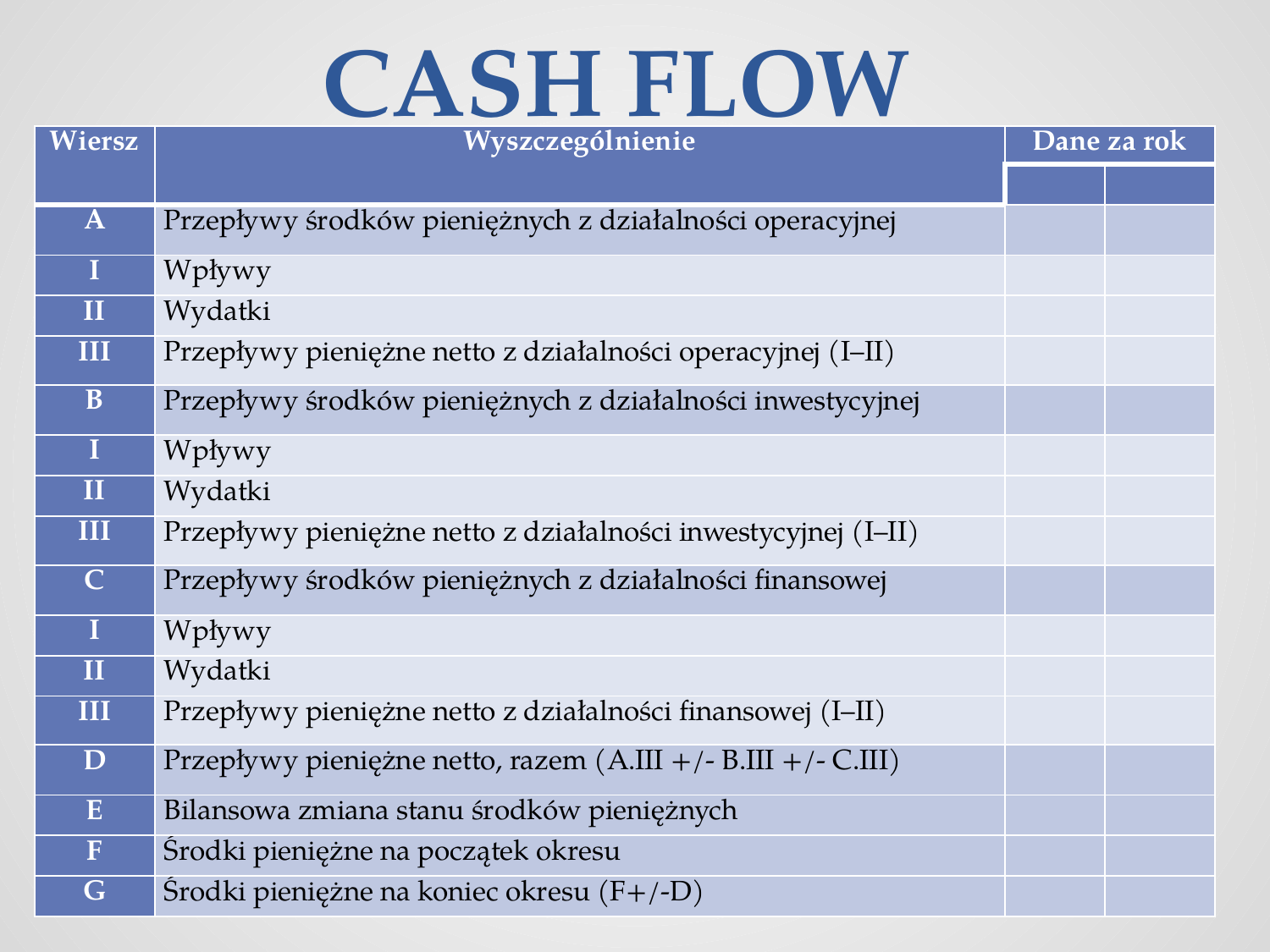

# CASH FLOW
| Wiersz | Wyszczególnienie | Dane za rok |  |
| --- | --- | --- | --- |
|  |  |  |  |
| A | Przepływy środków pieniężnych z działalności operacyjnej |  |  |
| I | Wpływy |  |  |
| II | Wydatki |  |  |
| III | Przepływy pieniężne netto z działalności operacyjnej (I–II) |  |  |
| B | Przepływy środków pieniężnych z działalności inwestycyjnej |  |  |
| I | Wpływy |  |  |
| II | Wydatki |  |  |
| III | Przepływy pieniężne netto z działalności inwestycyjnej (I–II) |  |  |
| C | Przepływy środków pieniężnych z działalności finansowej |  |  |
| I | Wpływy |  |  |
| II | Wydatki |  |  |
| III | Przepływy pieniężne netto z działalności finansowej (I–II) |  |  |
| D | Przepływy pieniężne netto, razem (A.III +/- B.III +/- C.III) |  |  |
| E | Bilansowa zmiana stanu środków pieniężnych |  |  |
| F | Środki pieniężne na początek okresu |  |  |
| G | Środki pieniężne na koniec okresu (F+/-D) |  |  |